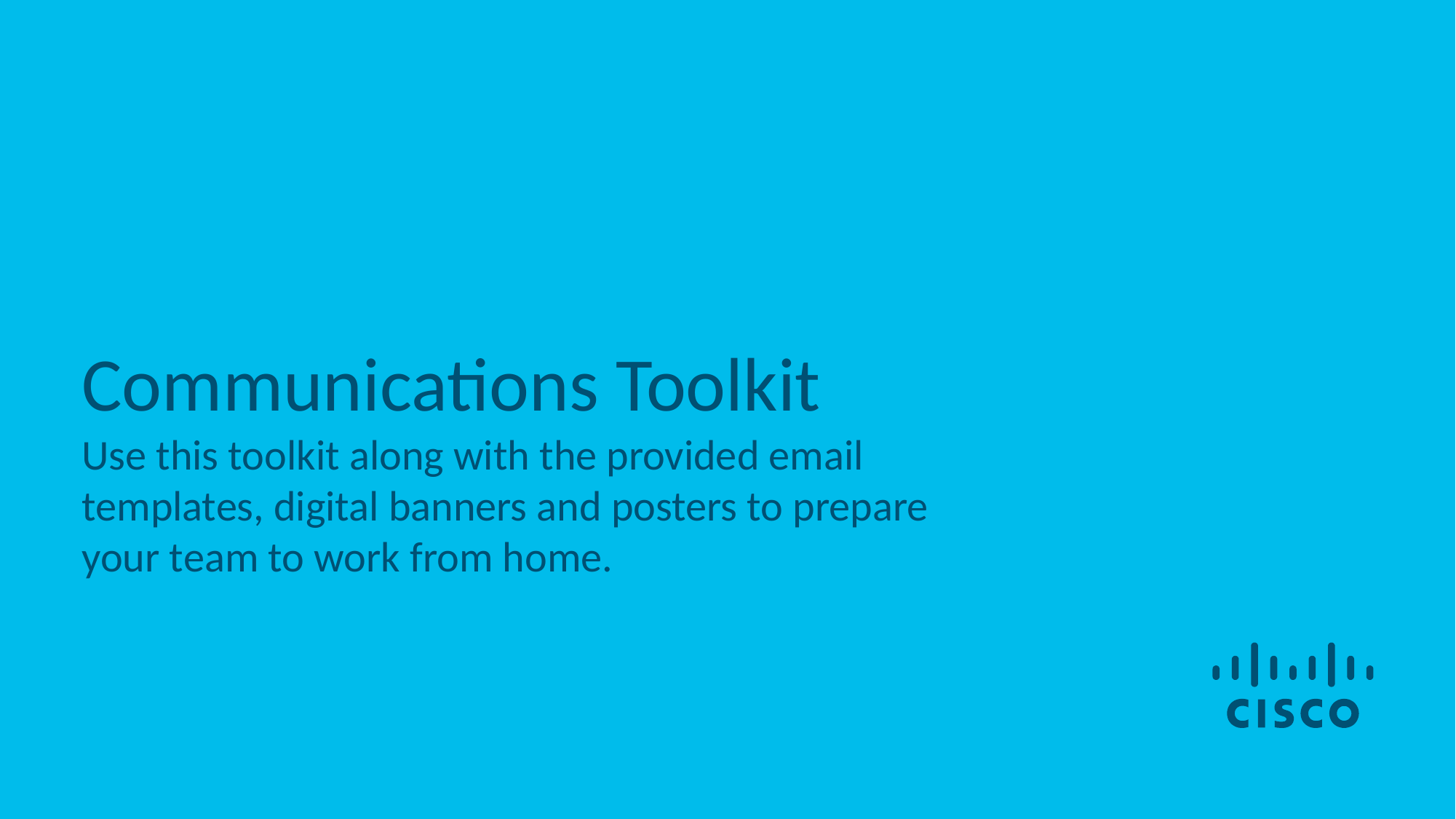

Communications Toolkit
Use this toolkit along with the provided email templates, digital banners and posters to prepare your team to work from home.